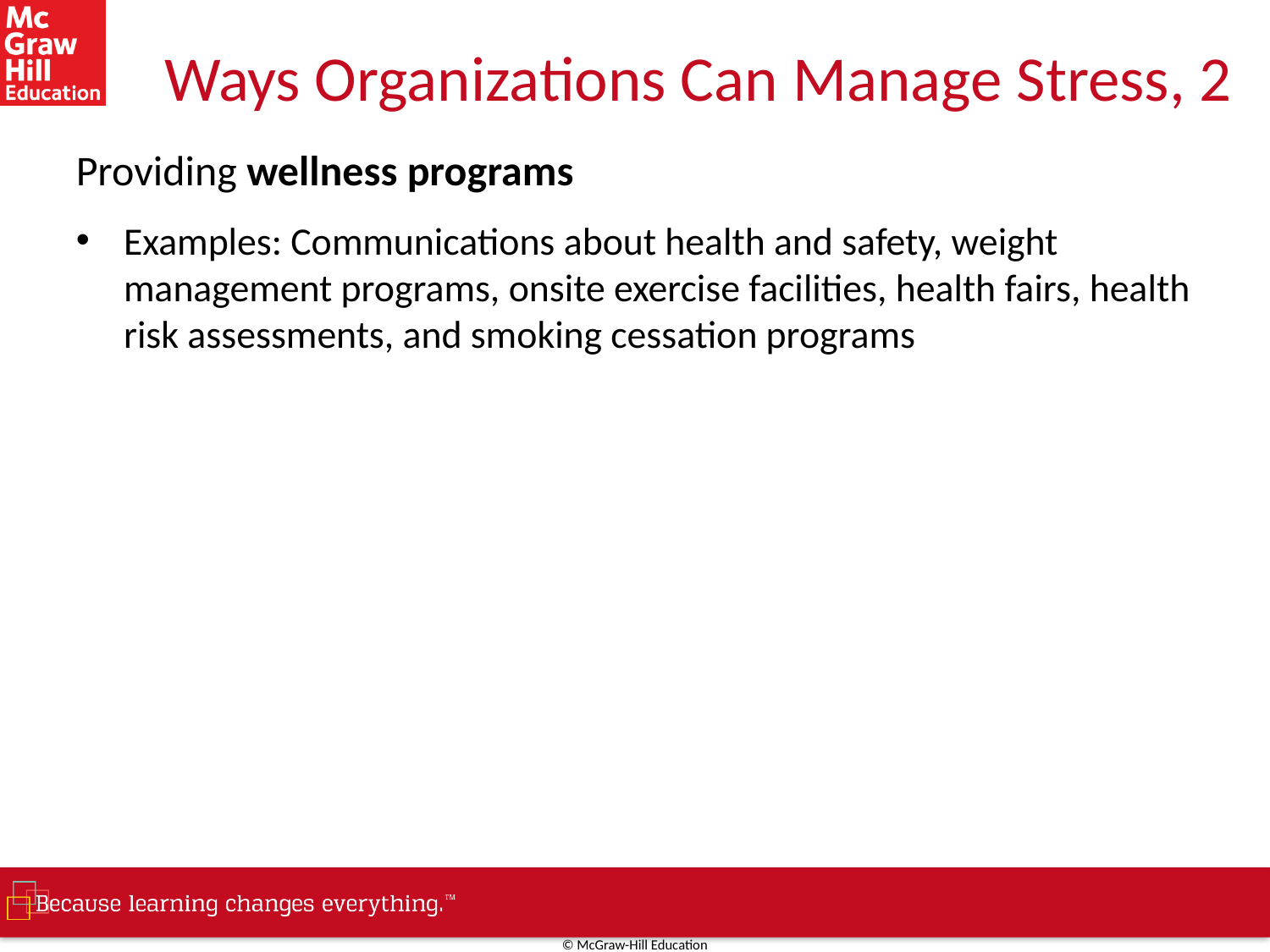

# Ways Organizations Can Manage Stress, 2
Providing wellness programs
Examples: Communications about health and safety, weight management programs, onsite exercise facilities, health fairs, health risk assessments, and smoking cessation programs